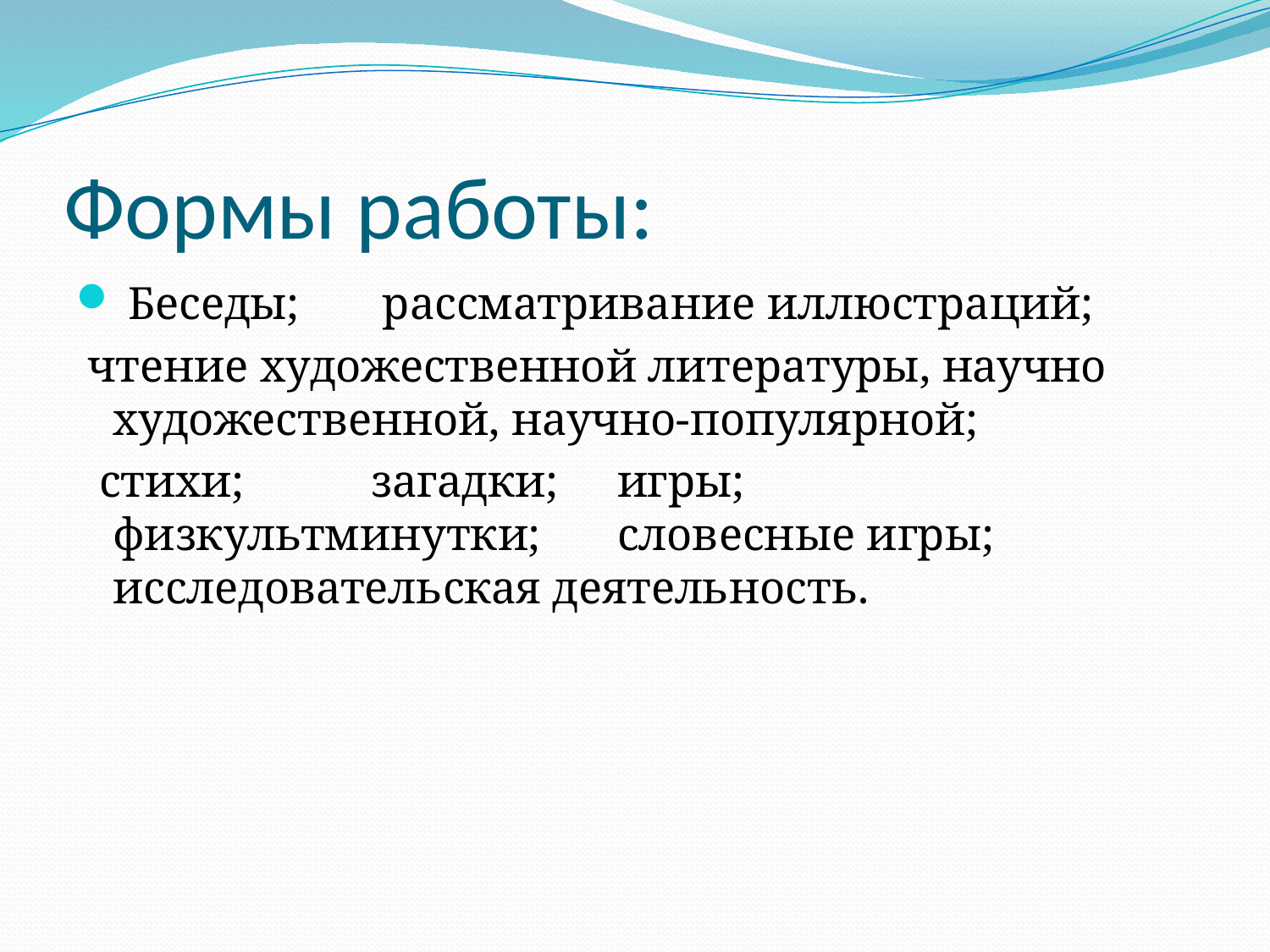

# Формы работы:
 Беседы;							  рассматривание иллюстраций;
 чтение художественной литературы, научно художественной, научно-популярной;
  стихи;							 загадки;							 игры;							  физкультминутки;					 словесные игры;					 исследовательская деятельность.